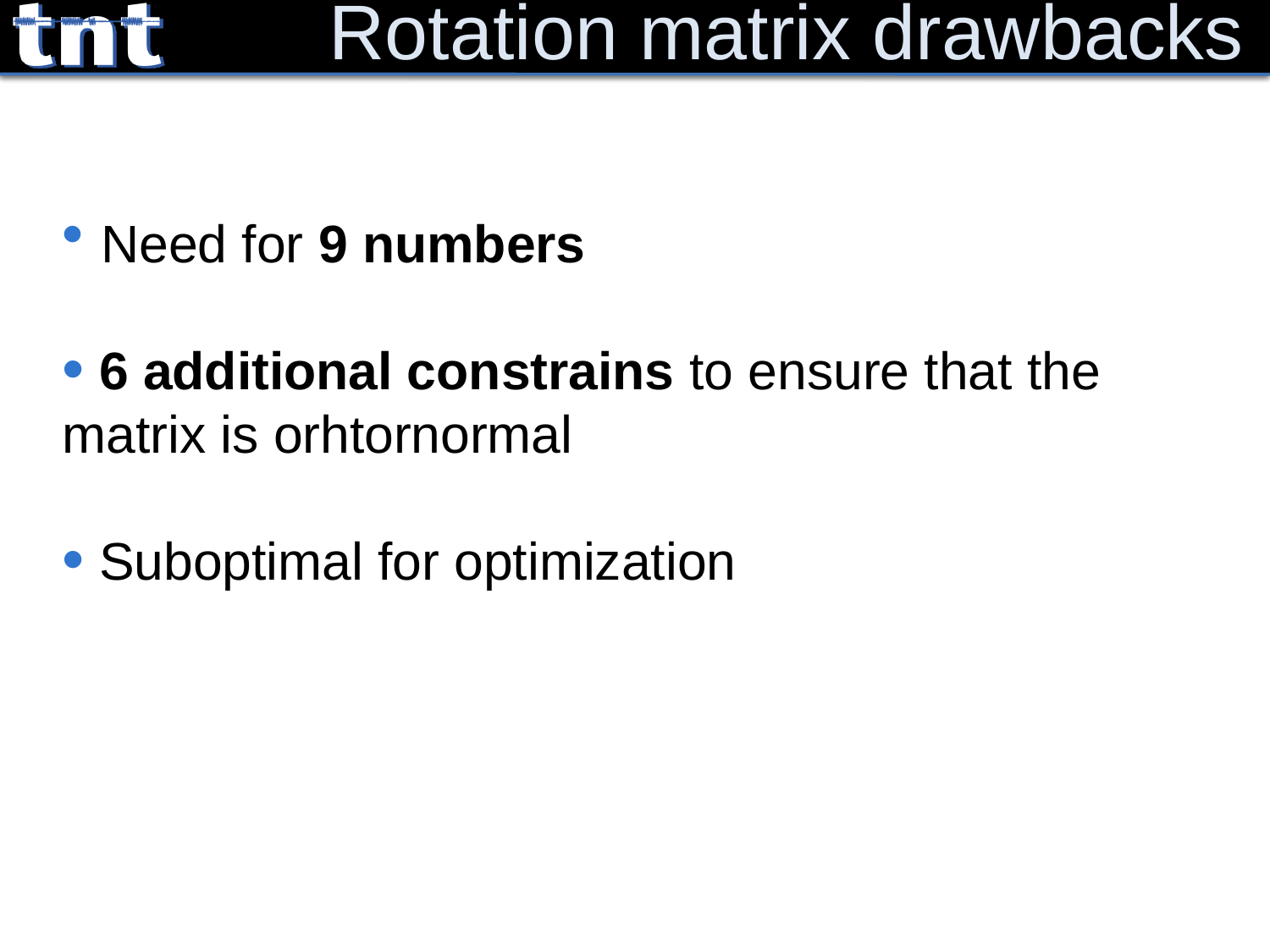

# Rotation matrix drawbacks
 Need for 9 numbers

 6 additional constrains to ensure that the matrix is orhtornormal

 Suboptimal for optimization